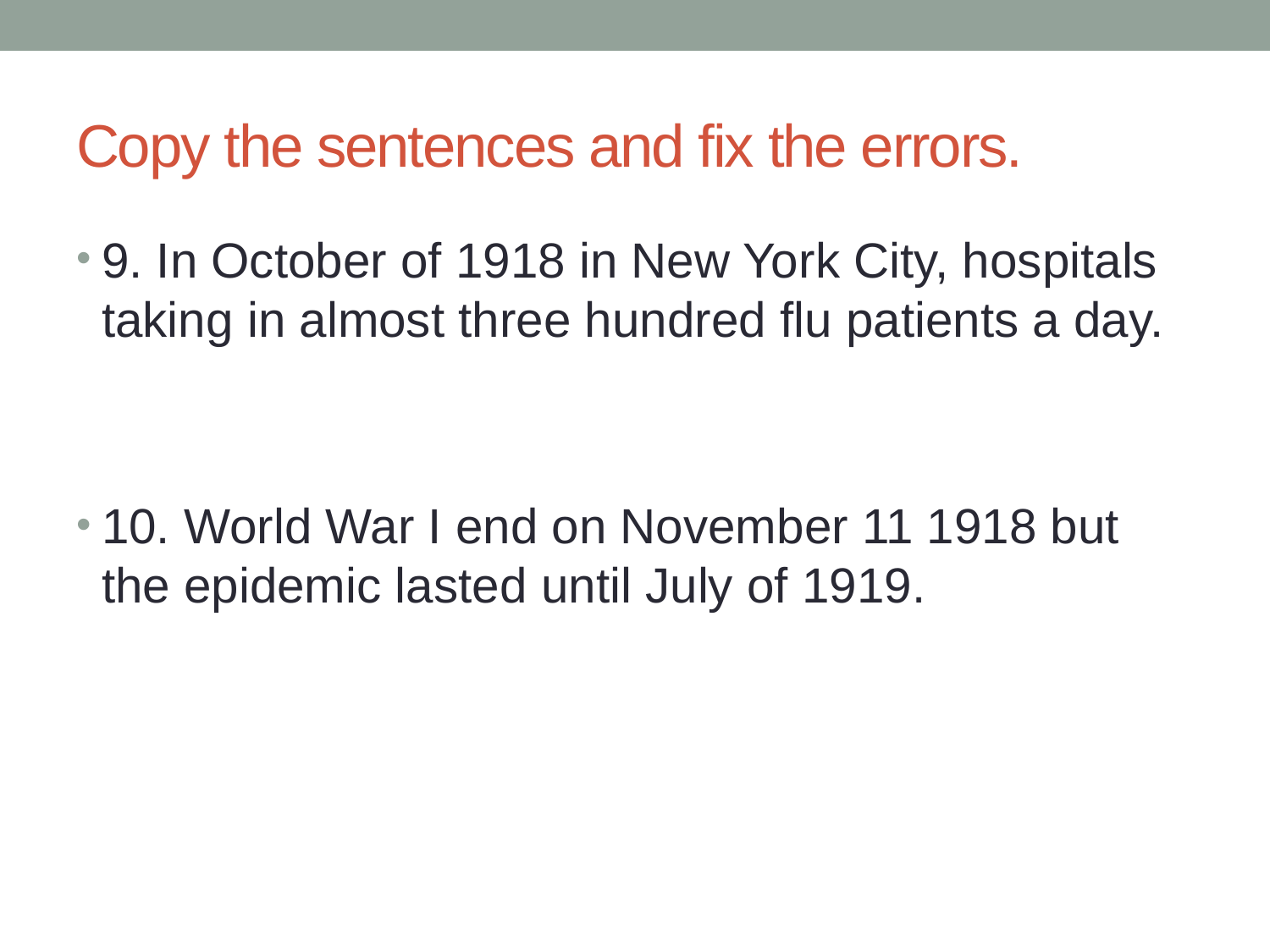

# Copy the sentences and fix the errors.
9. In October of 1918 in New York City, hospitals taking in almost three hundred flu patients a day.

10. World War I end on November 11 1918 but the epidemic lasted until July of 1919.